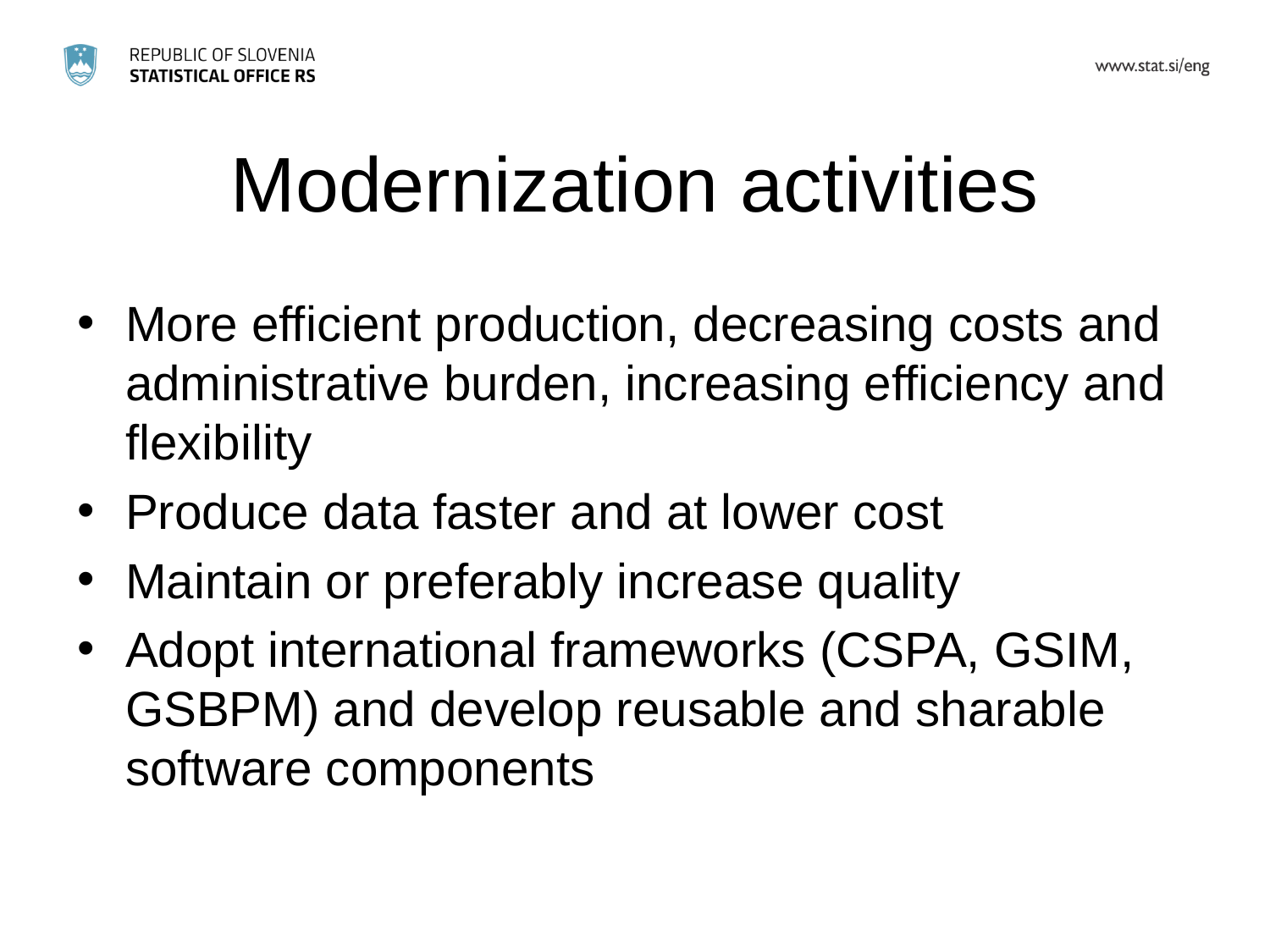

# Modernization activities
More efficient production, decreasing costs and administrative burden, increasing efficiency and flexibility
Produce data faster and at lower cost
Maintain or preferably increase quality
Adopt international frameworks (CSPA, GSIM, GSBPM) and develop reusable and sharable software components